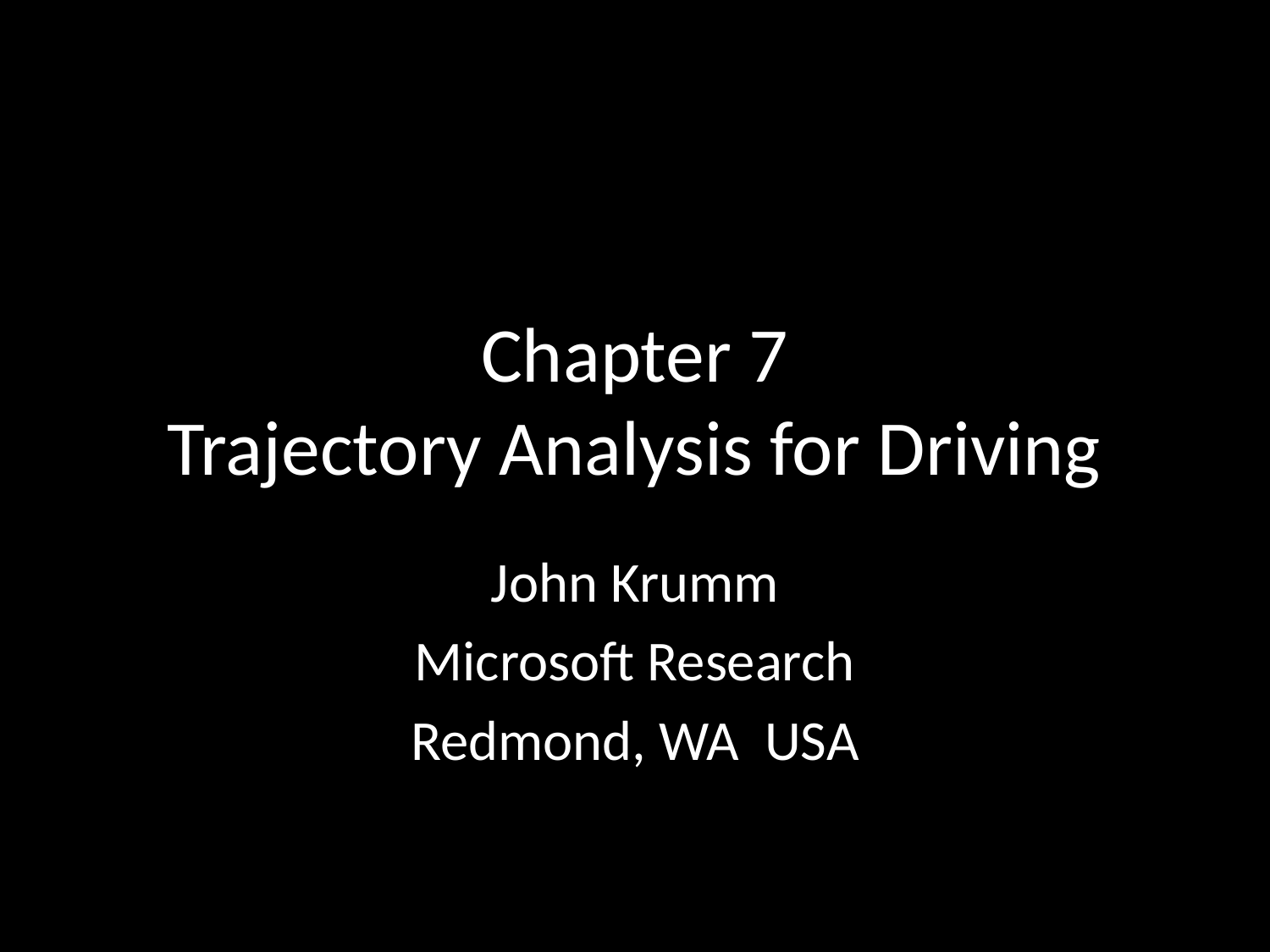

# Chapter 7 Trajectory Analysis for Driving
John Krumm
Microsoft Research
Redmond, WA  USA